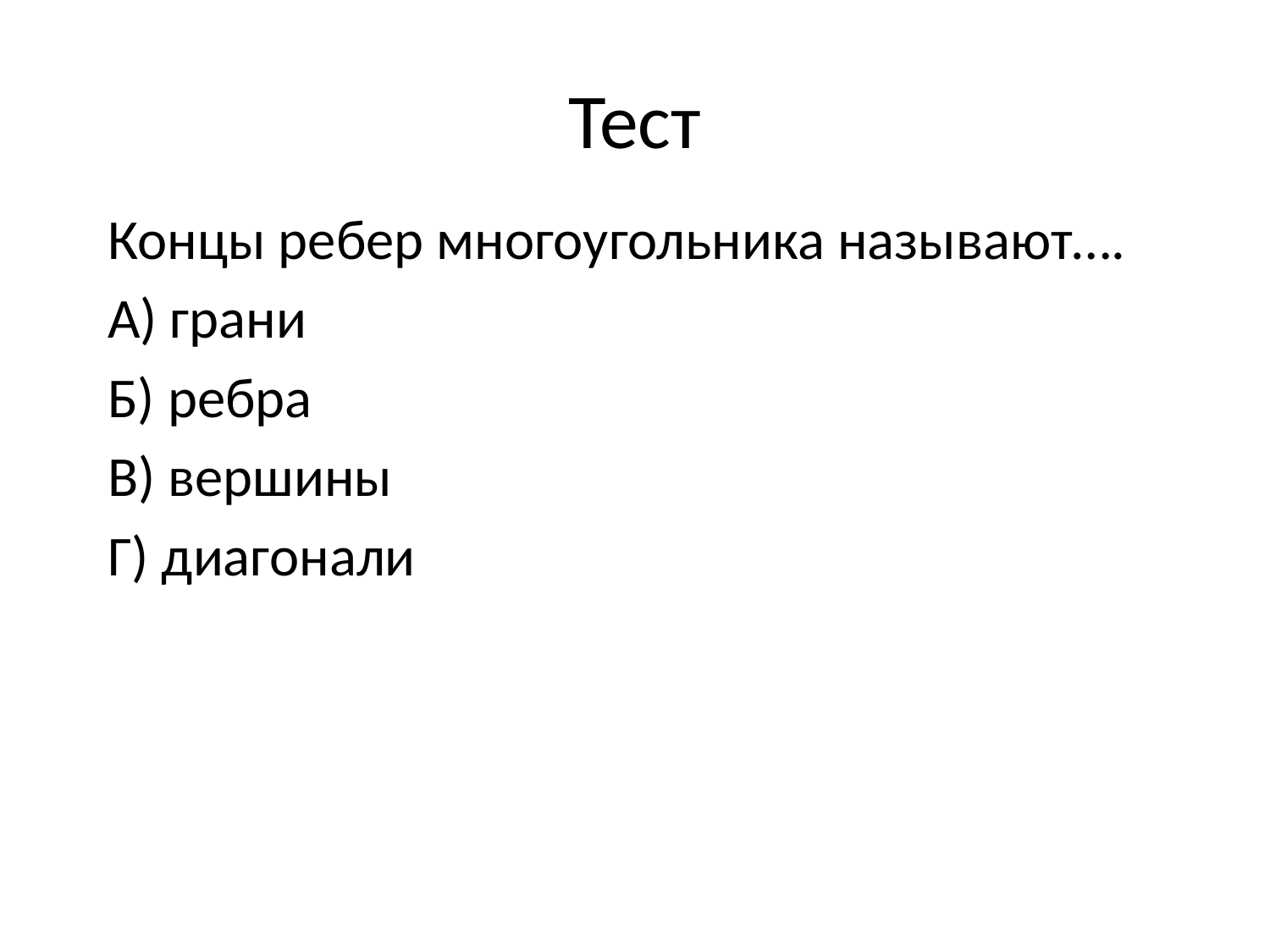

# Тест
Концы ребер многоугольника называют….
А) грани
Б) ребра
В) вершины
Г) диагонали